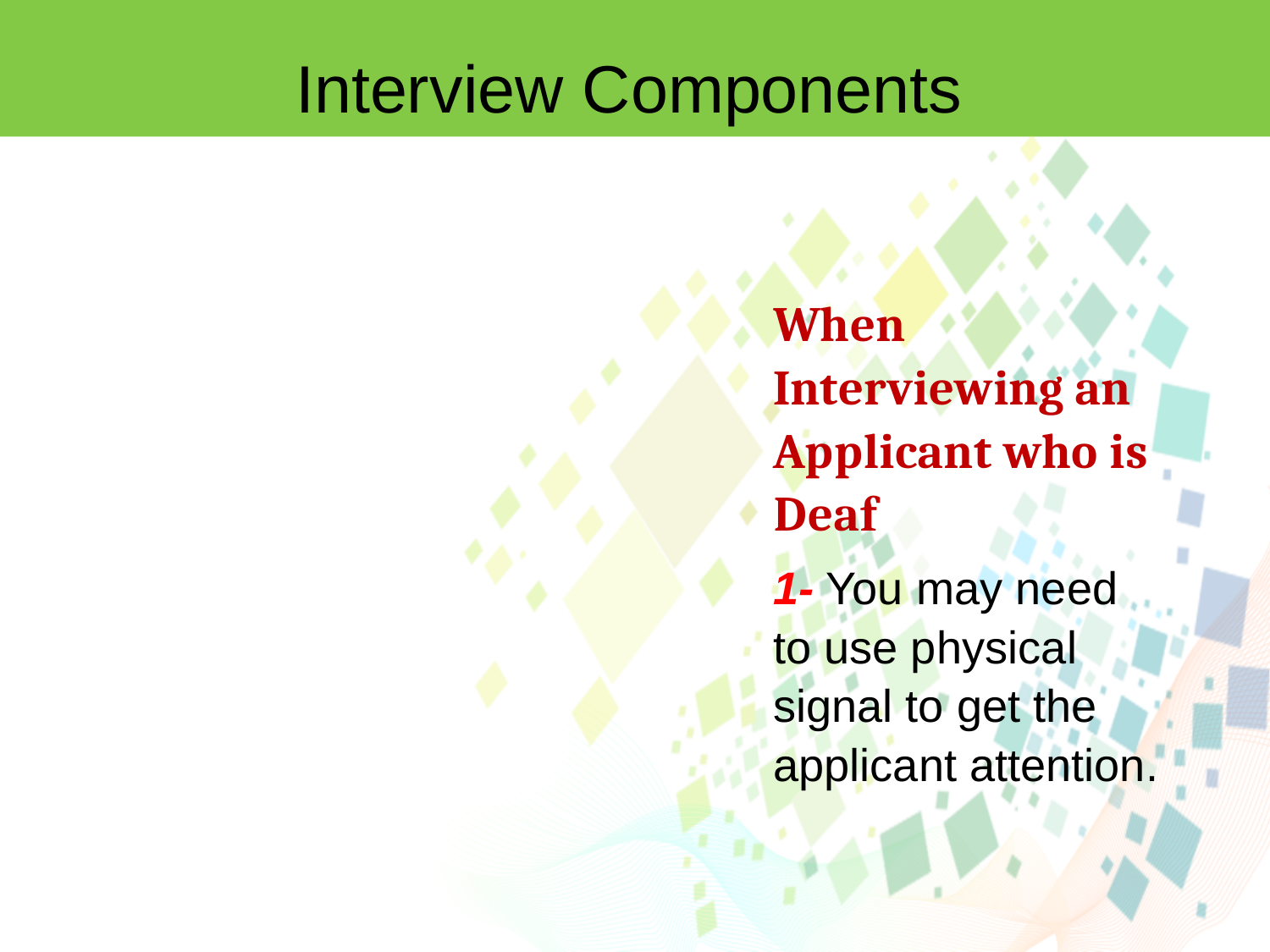

Interview Components
When Interviewing an Applicant who is Deaf
1- You may need to use physical signal to get the applicant attention.